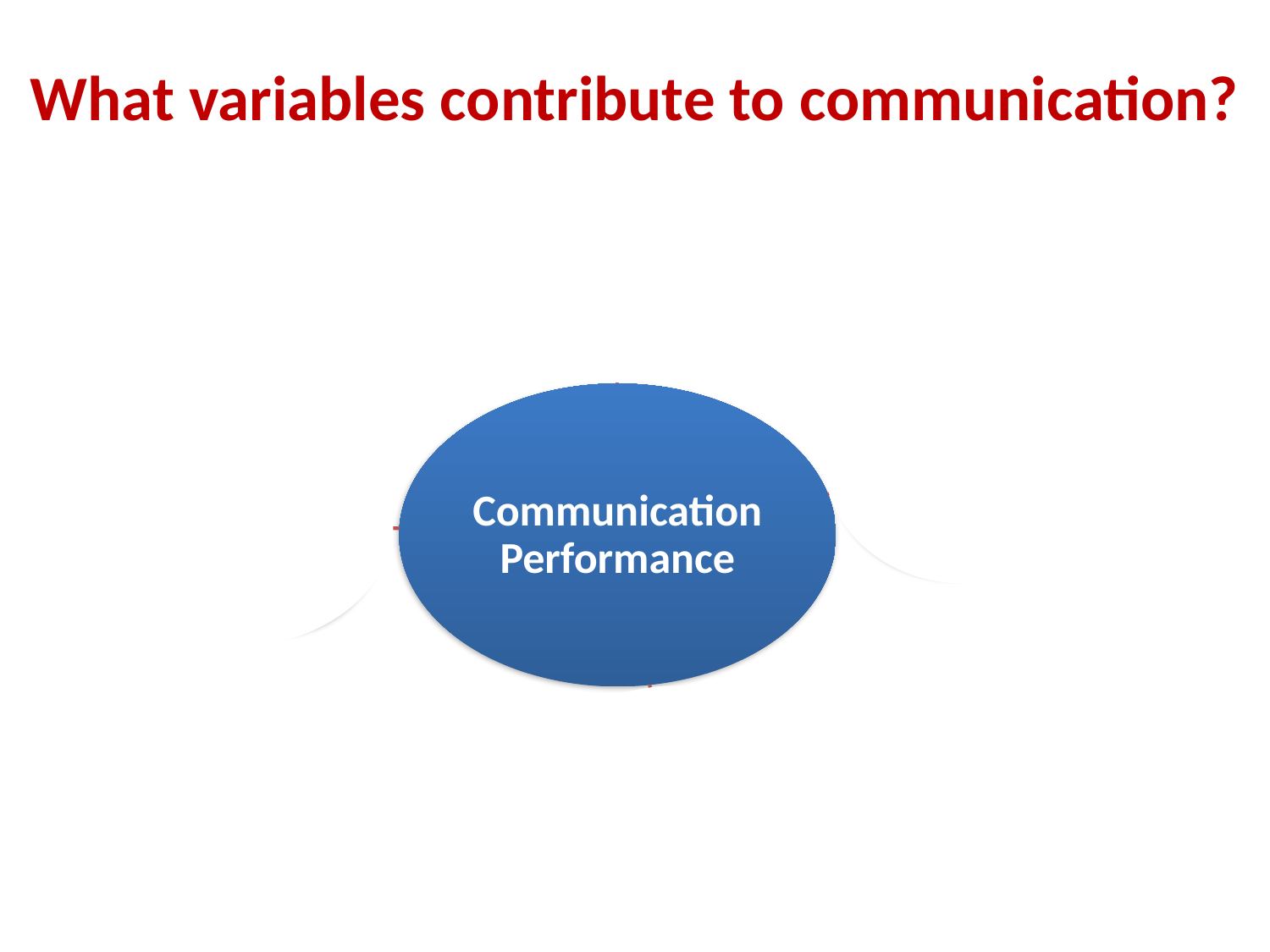

# What variables contribute to communication?

Communication Performance

Communication Confidence

Geology Knowledge

Science Communication Perceptions

Communication Experience